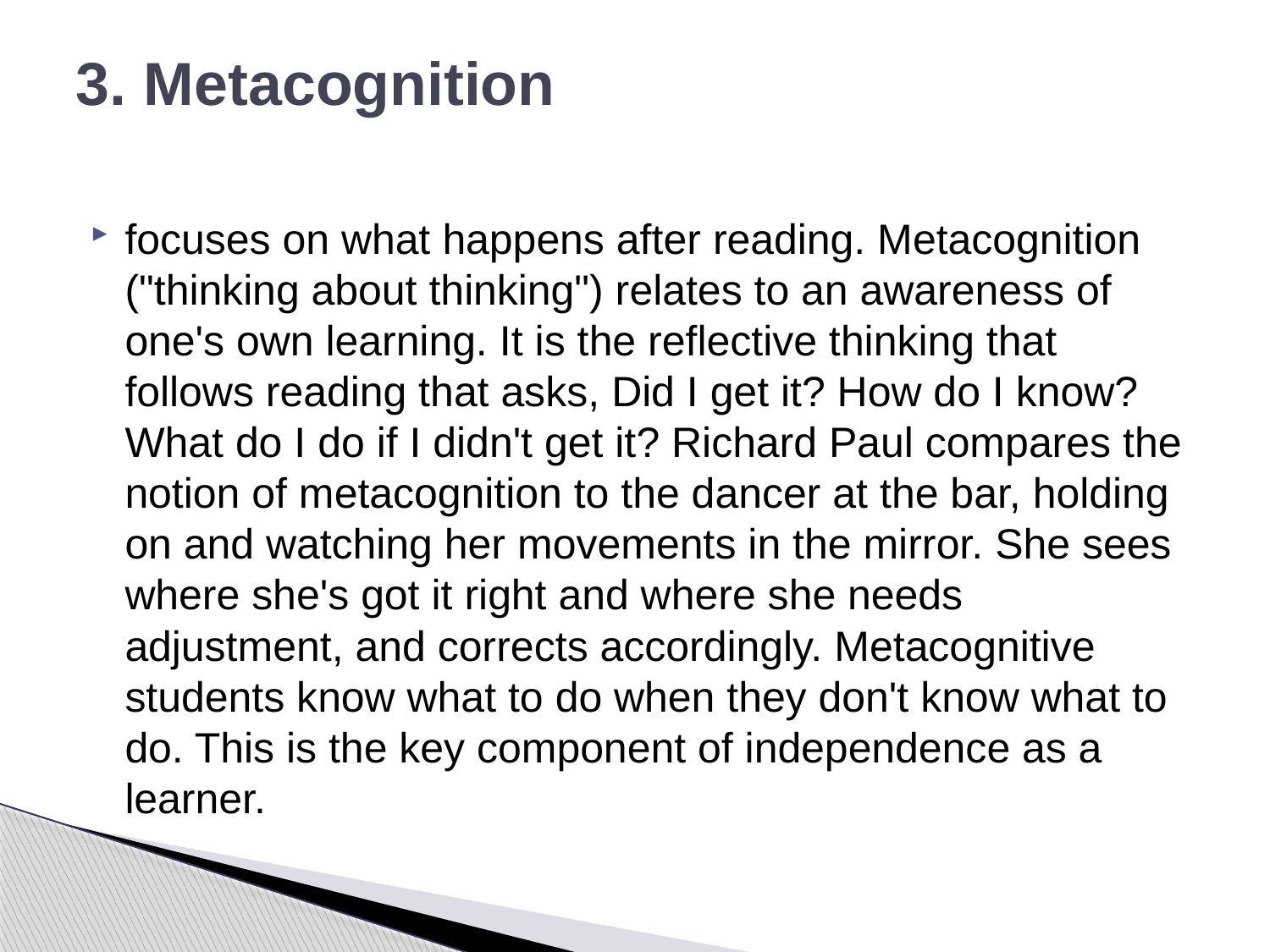

# 3. Metacognition
focuses on what happens after reading. Metacognition ("thinking about thinking") relates to an awareness of one's own learning. It is the reflective thinking that follows reading that asks, Did I get it? How do I know? What do I do if I didn't get it? Richard Paul compares the notion of metacognition to the dancer at the bar, holding on and watching her movements in the mirror. She sees where she's got it right and where she needs adjustment, and corrects accordingly. Metacognitive students know what to do when they don't know what to do. This is the key component of independence as a learner.